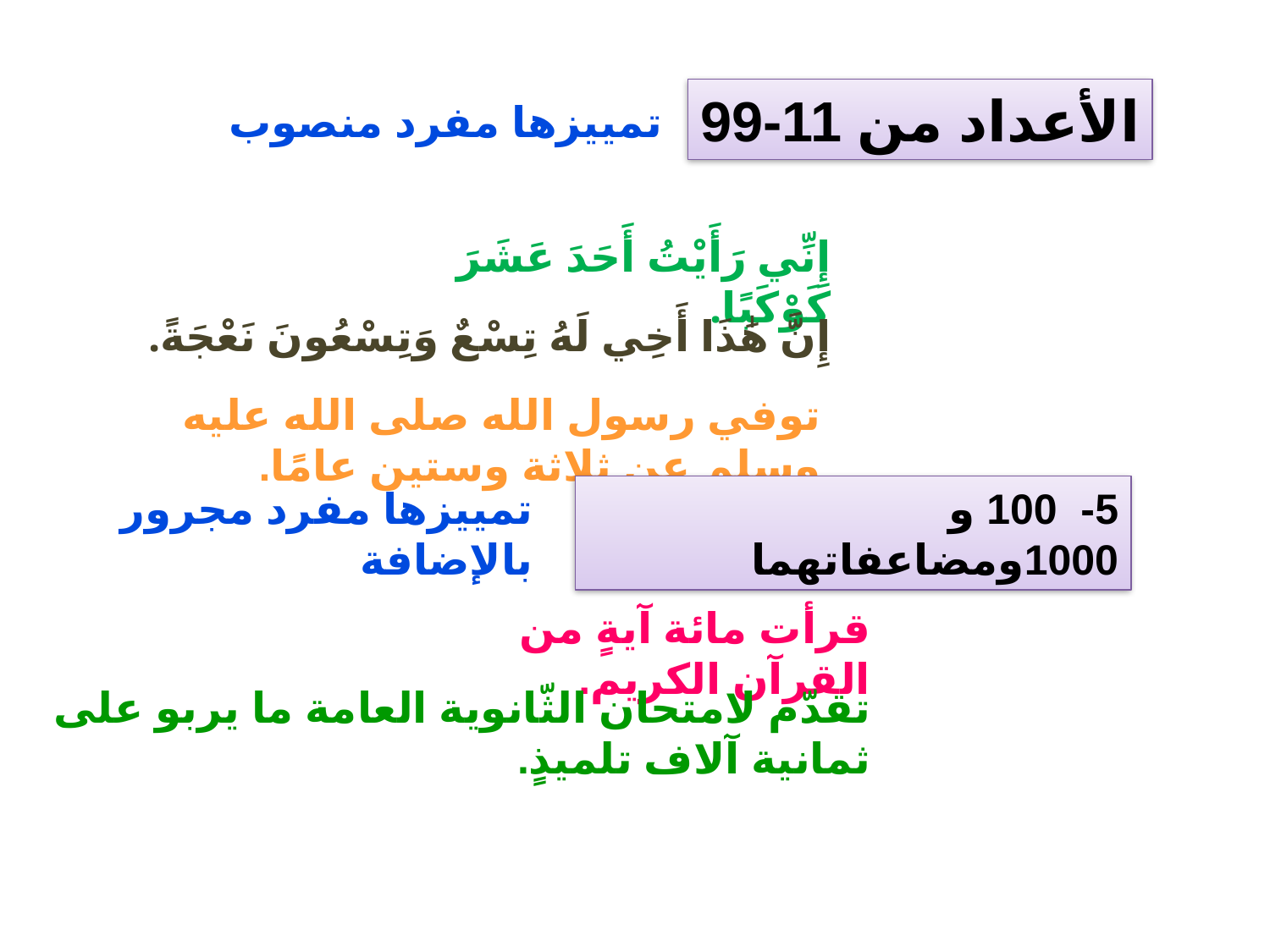

الأعداد من 11-99
تمييزها مفرد منصوب
إِنِّي رَأَيْتُ أَحَدَ عَشَرَ كَوْكَبًا.
إِنَّ هَٰذَا أَخِي لَهُ تِسْعٌ وَتِسْعُونَ نَعْجَةً.
توفي رسول الله صلى الله عليه وسلم عن ثلاثة وستين عامًا.
تمييزها مفرد مجرور بالإضافة
5-  100 و 1000ومضاعفاتهما
قرأت مائة آيةٍ من القرآن الكريم.
تقدّم لامتحان الثّانوية العامة ما يربو على ثمانية آلاف تلميذٍ.